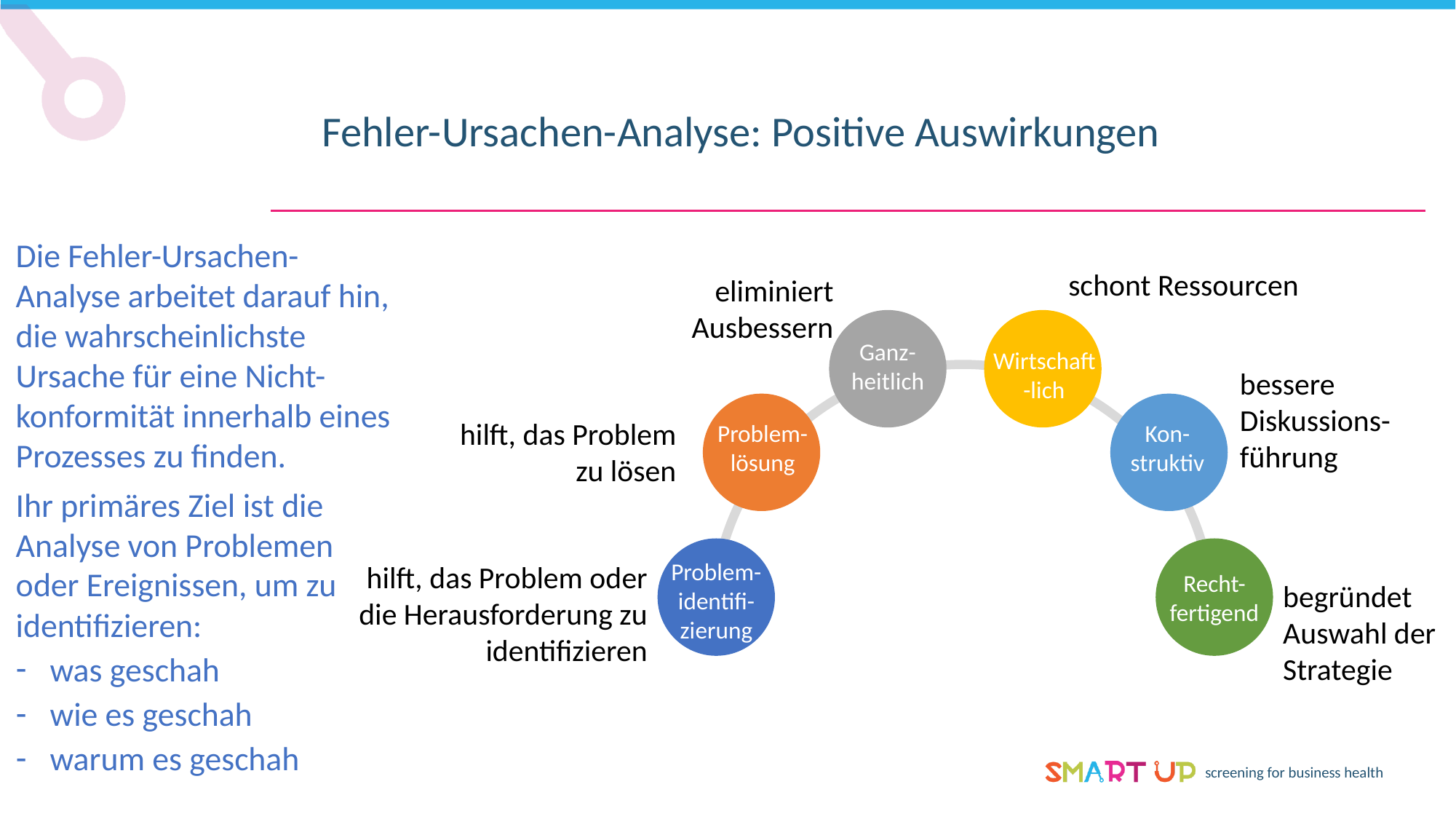

Fehler-Ursachen-Analyse: Positive Auswirkungen
Die Fehler-Ursachen-Analyse arbeitet darauf hin, die wahrscheinlichste Ursache für eine Nicht-konformität innerhalb eines Prozesses zu finden.
Ihr primäres Ziel ist die Analyse von Problemen oder Ereignissen, um zu identifizieren:
was geschah
wie es geschah
warum es geschah
schont Ressourcen
eliminiert Ausbessern

Ganz-heitlich
Wirtschaft-lich
bessere Diskussions-
führung

Kon-struktiv
Problem-lösung
hilft, das Problem zu lösen

Problem-
identifi-zierung
hilft, das Problem oder die Herausforderung zu identifizieren
Recht-fertigend
begründet Auswahl der
Strategie